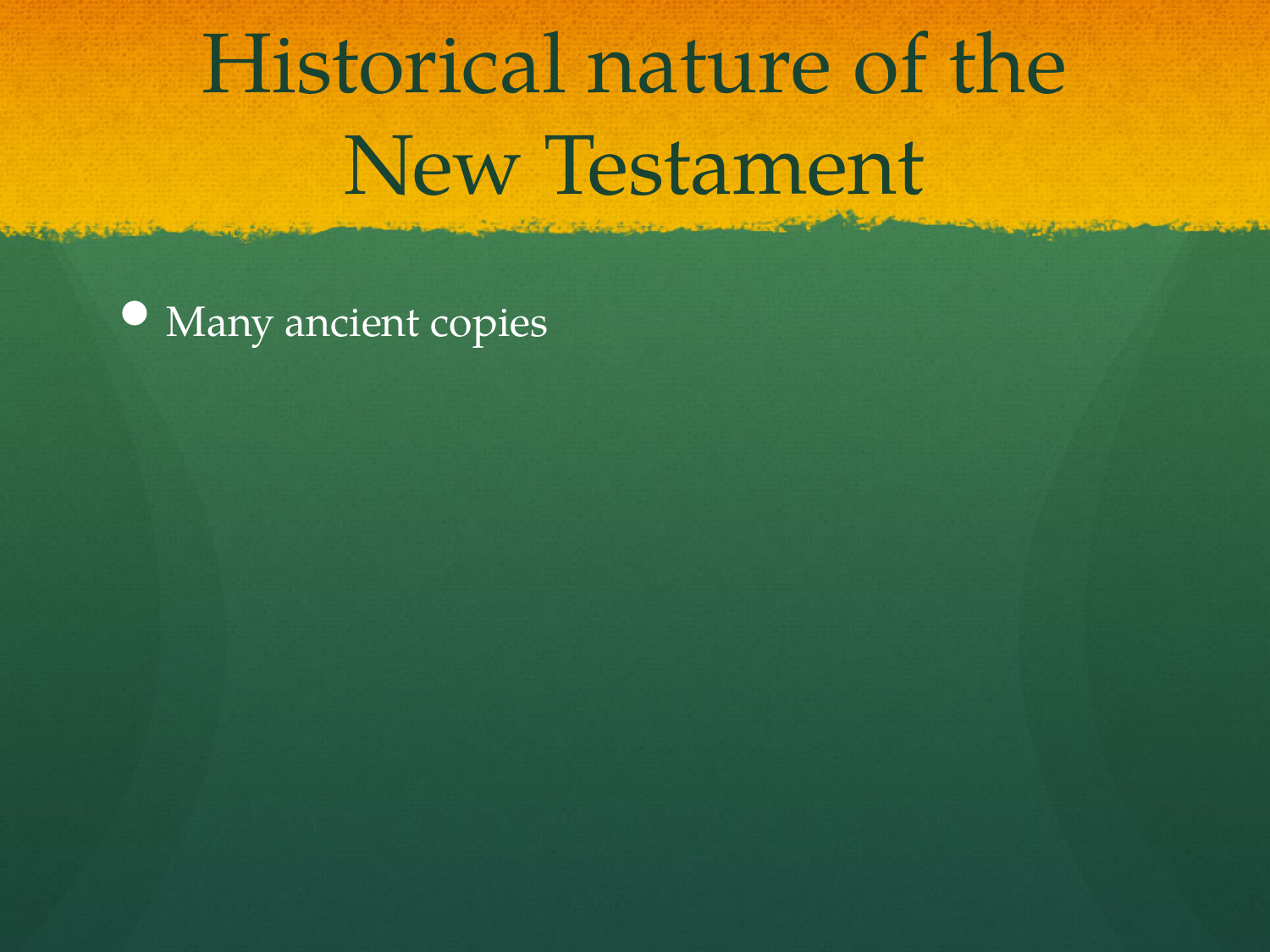

# Historical nature of the New Testament
Many ancient copies